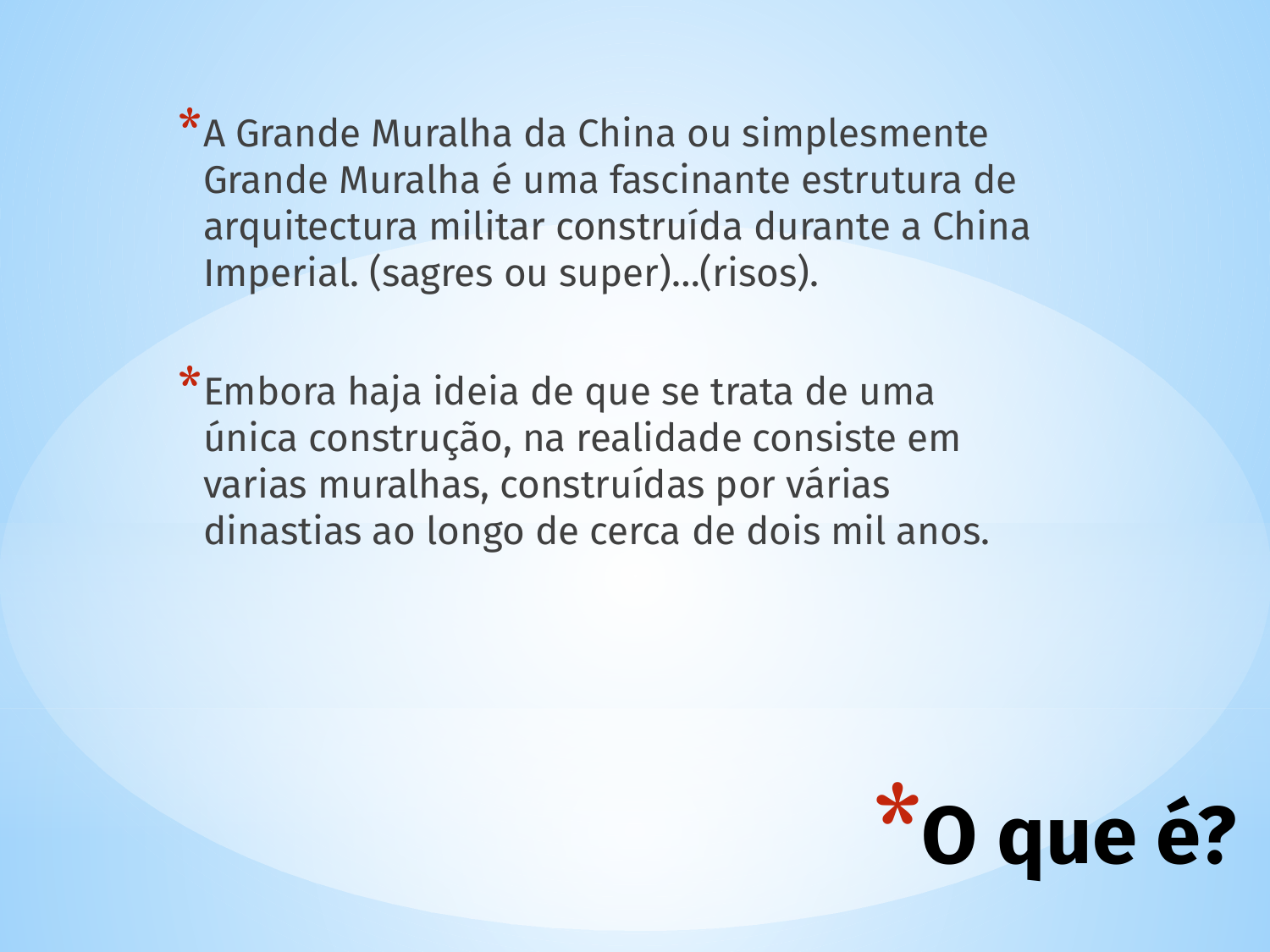

A Grande Muralha da China ou simplesmente Grande Muralha é uma fascinante estrutura de arquitectura militar construída durante a China Imperial. (sagres ou super)…(risos).

Embora haja ideia de que se trata de uma única construção, na realidade consiste em varias muralhas, construídas por várias dinastias ao longo de cerca de dois mil anos.
# O que é?